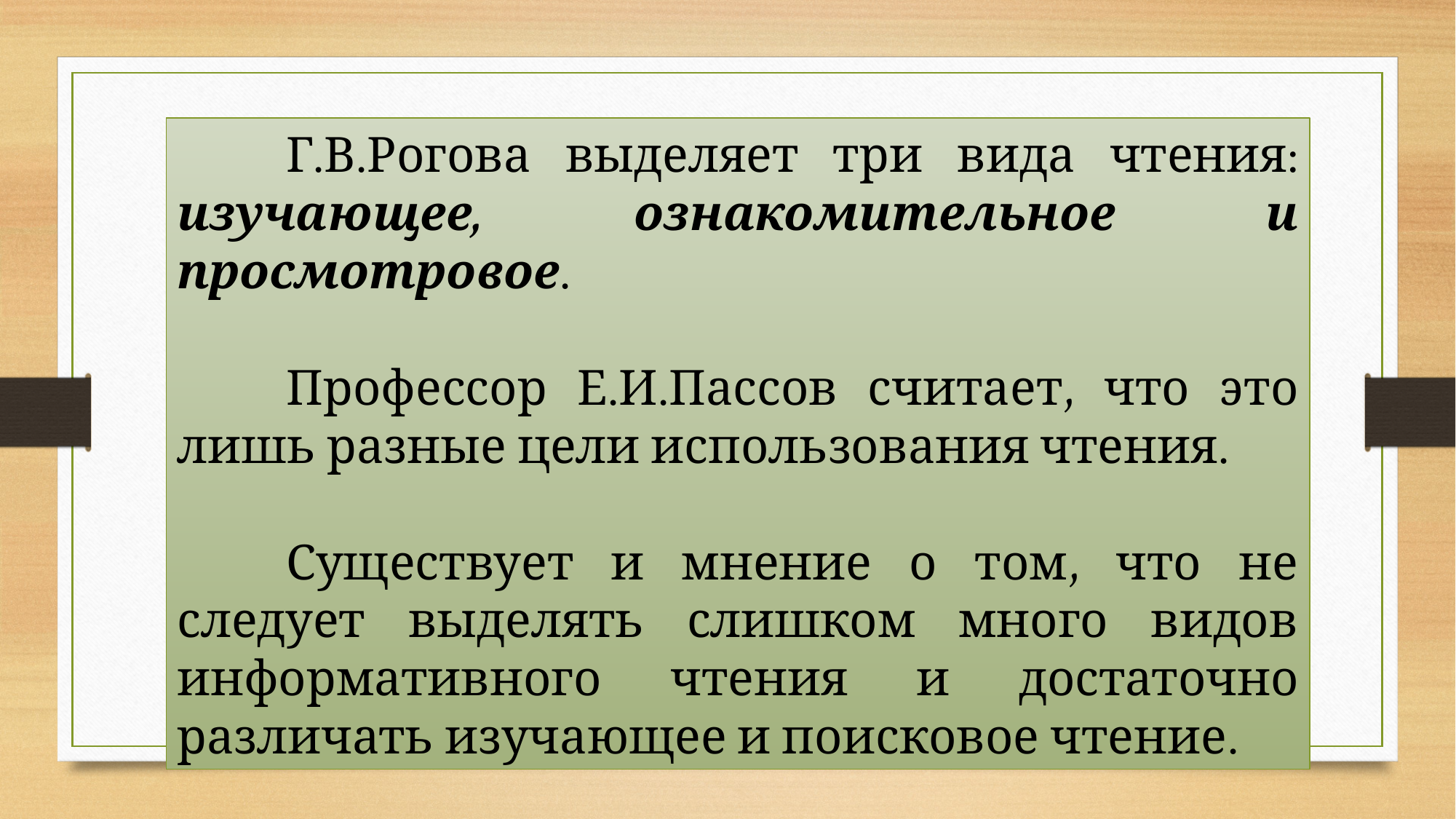

Г.В.Рогова выделяет три вида чтения: изучающее, ознакомительное и просмотровое.

	Профессор Е.И.Пассов считает, что это лишь разные цели использования чтения.

	Существует и мнение о том, что не следует выделять слишком много видов информативного чтения и достаточно различать изучающее и поисковое чтение.